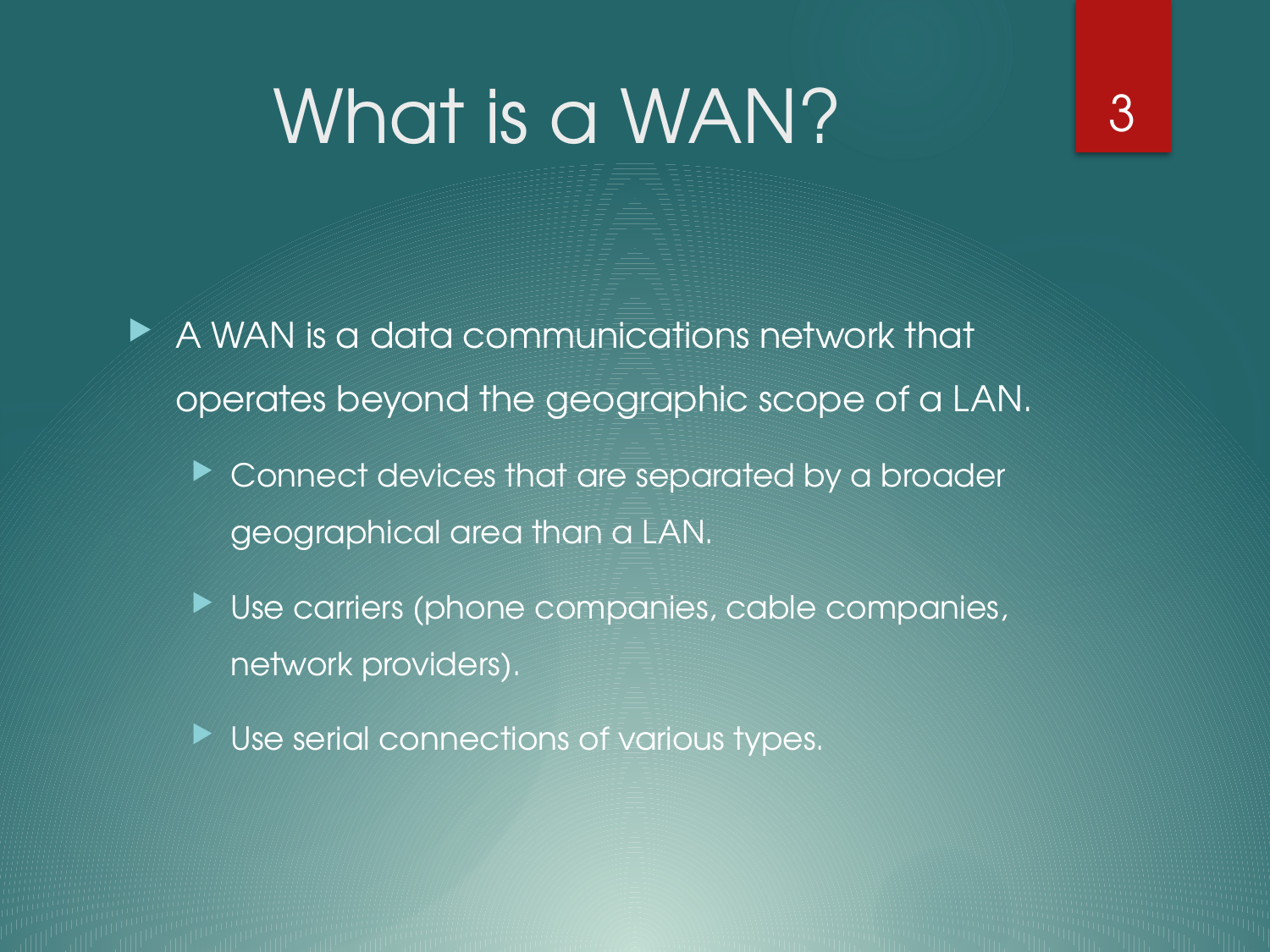

3
# What is a WAN?
A WAN is a data communications network that operates beyond the geographic scope of a LAN.
Connect devices that are separated by a broader geographical area than a LAN.
Use carriers (phone companies, cable companies, network providers).
Use serial connections of various types.